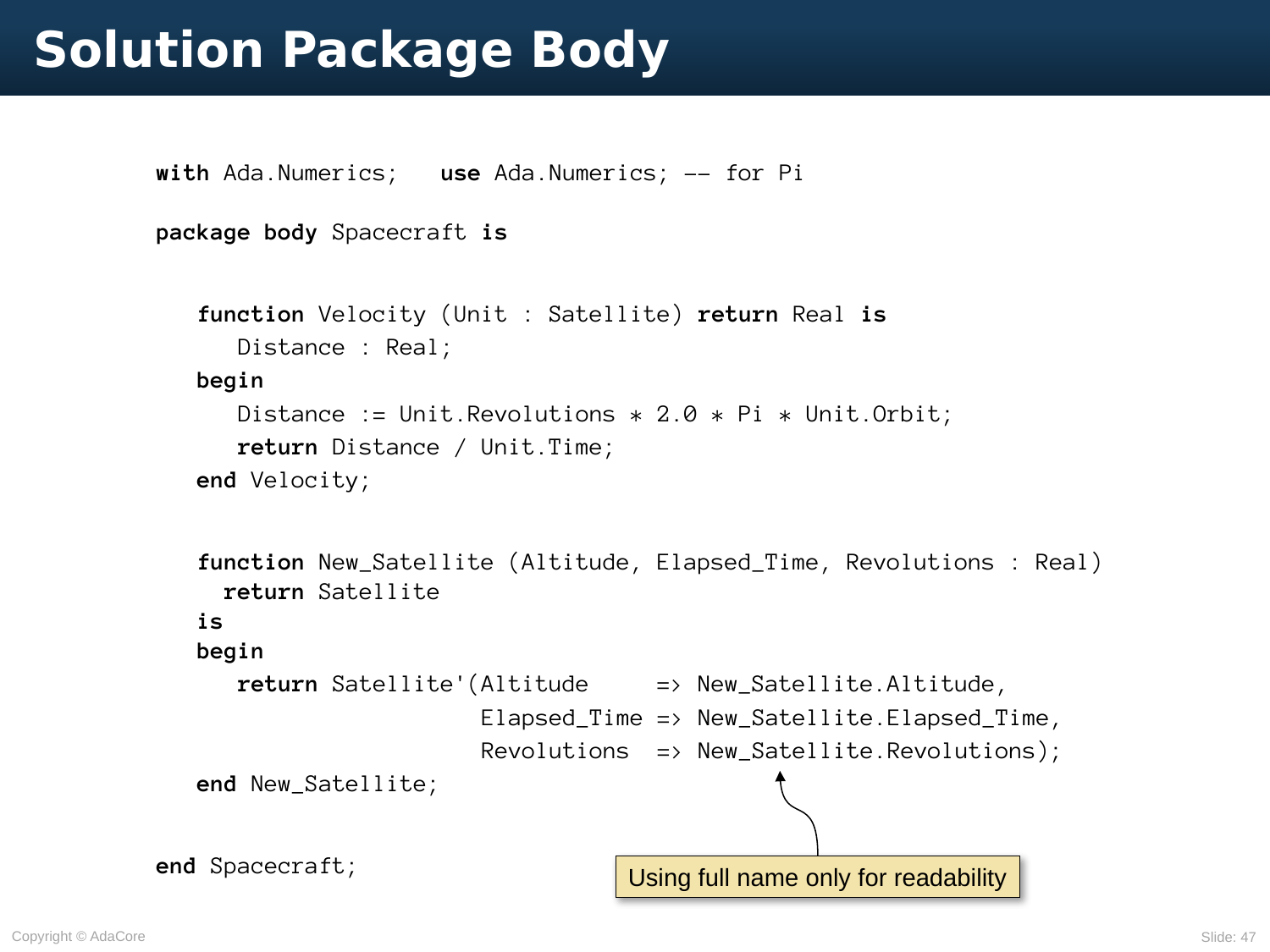

# Solution Package Body
with Ada.Numerics;   use Ada.Numerics; -- for Pi

package body Spacecraft is
   function Velocity (Unit : Satellite) return Real is
      Distance : Real;
   begin
      Distance := Unit.Revolutions * 2.0 * Pi * Unit.Orbit;
      return Distance / Unit.Time;
   end Velocity;
   function New_Satellite (Altitude, Elapsed_Time, Revolutions : Real)
     return Satellite
   is
   begin
      return Satellite'(Altitude     => New_Satellite.Altitude,
                        Elapsed_Time => New_Satellite.Elapsed_Time,
                        Revolutions  => New_Satellite.Revolutions);
   end New_Satellite;
end Spacecraft;

Using full name only for readability